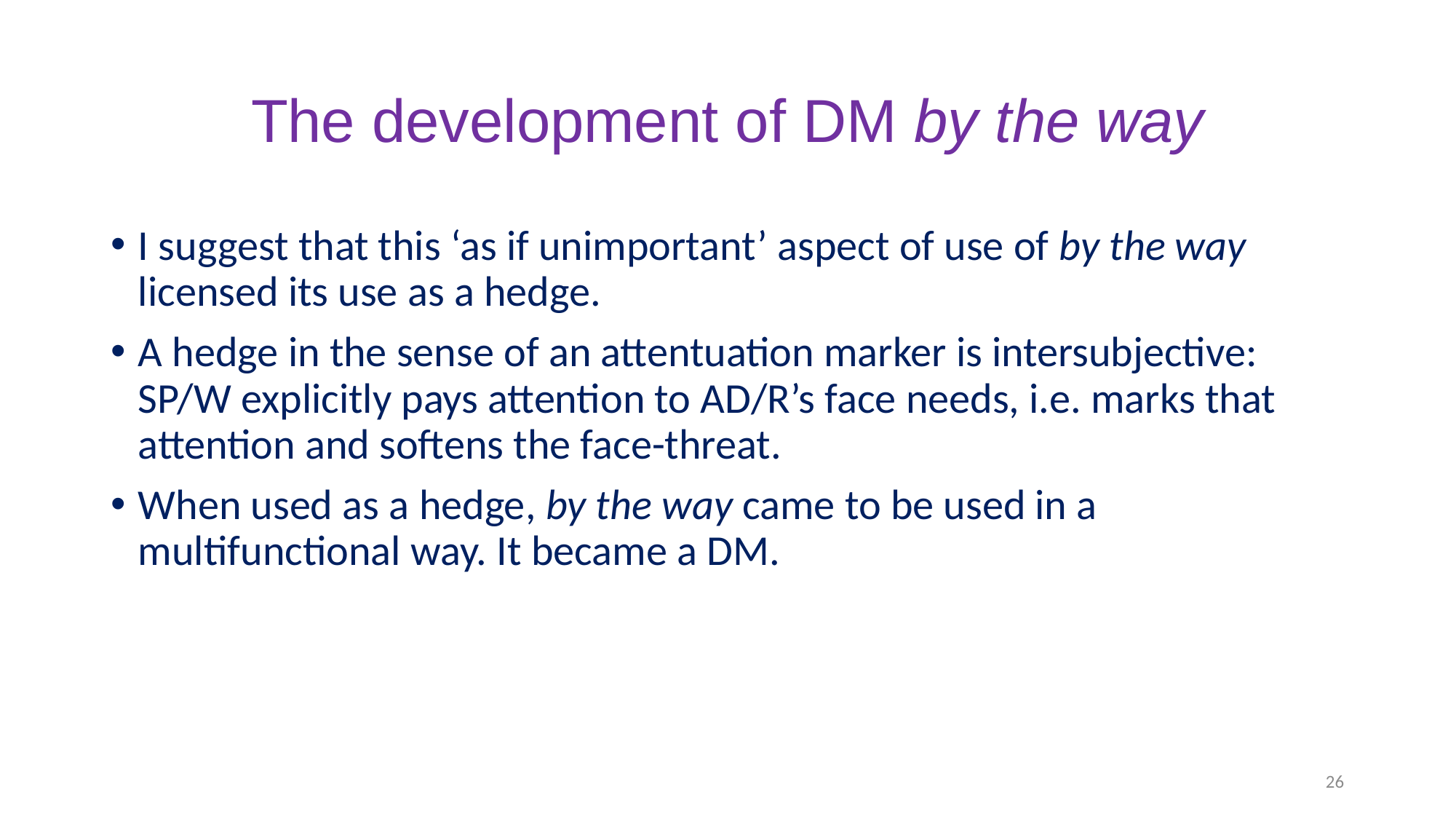

# The development of DM by the way
I suggest that this ‘as if unimportant’ aspect of use of by the way licensed its use as a hedge.
A hedge in the sense of an attentuation marker is intersubjective: SP/W explicitly pays attention to AD/R’s face needs, i.e. marks that attention and softens the face-threat.
When used as a hedge, by the way came to be used in a multifunctional way. It became a DM.

26